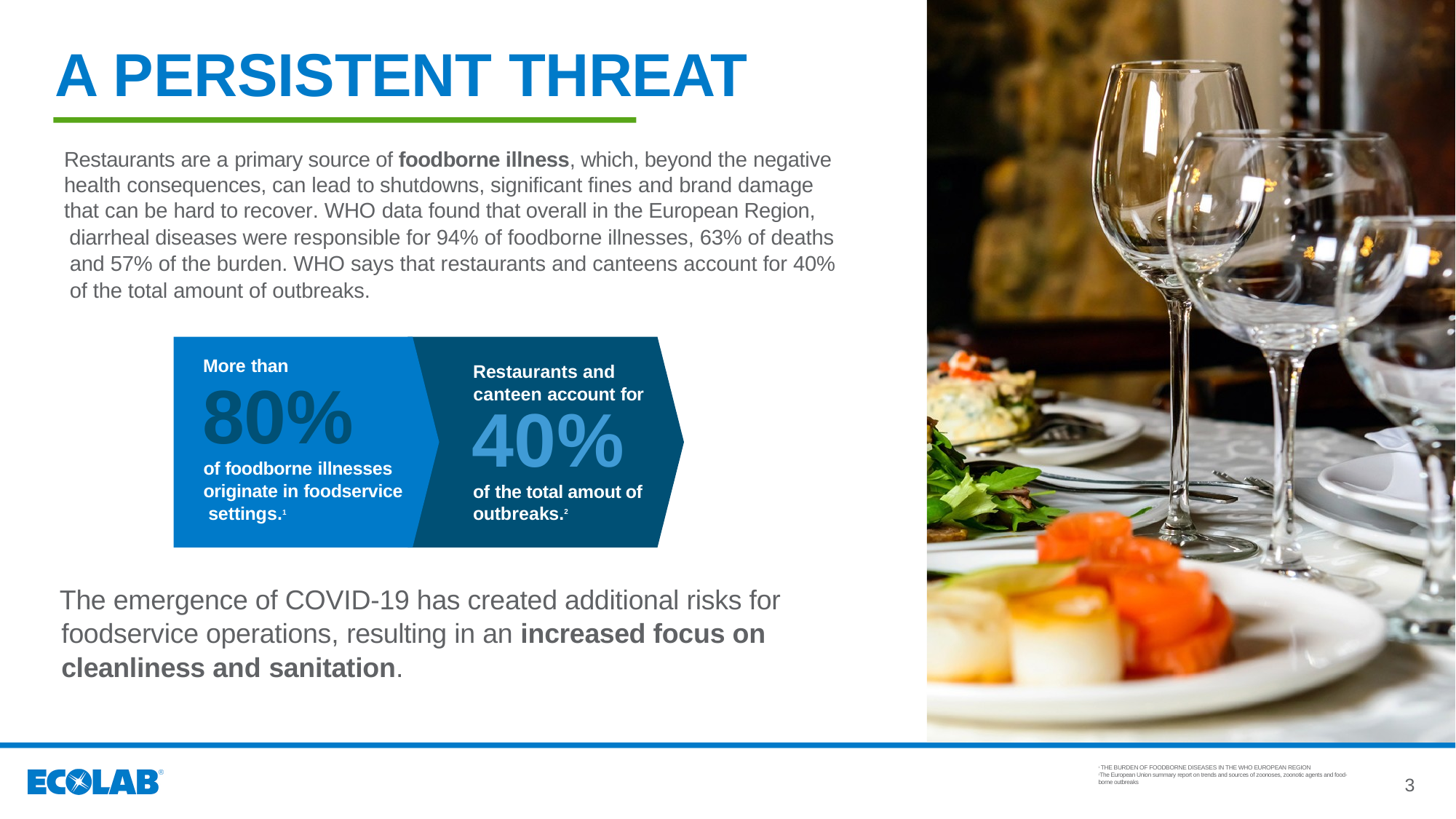

A PERSISTENT THREAT

Restaurants are a primary source of foodborne illness, which, beyond the negative  health consequences, can lead to shutdowns, significant fines and brand damage  that can be hard to recover. WHO data found that overall in the European Region,
diarrheal diseases were responsible for 94% of foodborne illnesses, 63% of deaths and 57% of the burden. WHO says that restaurants and canteens account for 40% of the total amount of outbreaks.

More than
80%
of foodborne illnesses
originate in foodservice  settings.1
Restaurants and canteen account for
40%
of the total amout of
outbreaks.2
The emergence of COVID-19 has created additional risks for foodservice operations, resulting in an increased focus on cleanliness and sanitation.
1 THE BURDEN OF FOODBORNE DISEASES IN THE WHO EUROPEAN REGION
2The European Union summary report on trends and sources of zoonoses, zoonotic agents and food-borne outbreaks
3